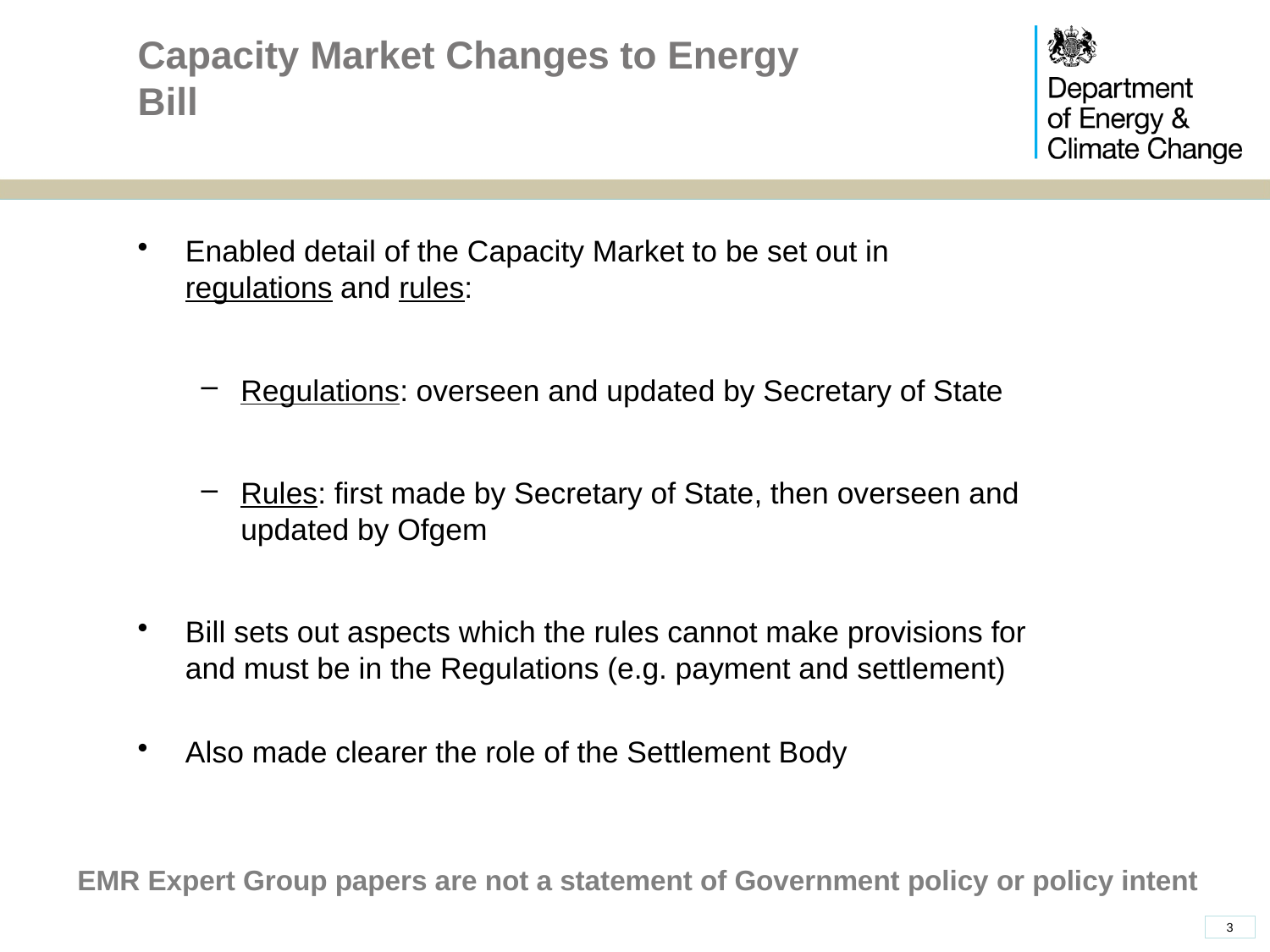

# Capacity Market Changes to Energy Bill
Enabled detail of the Capacity Market to be set out in regulations and rules:

Regulations: overseen and updated by Secretary of State

Rules: first made by Secretary of State, then overseen and updated by Ofgem

Bill sets out aspects which the rules cannot make provisions for and must be in the Regulations (e.g. payment and settlement)

Also made clearer the role of the Settlement Body
EMR Expert Group papers are not a statement of Government policy or policy intent

3